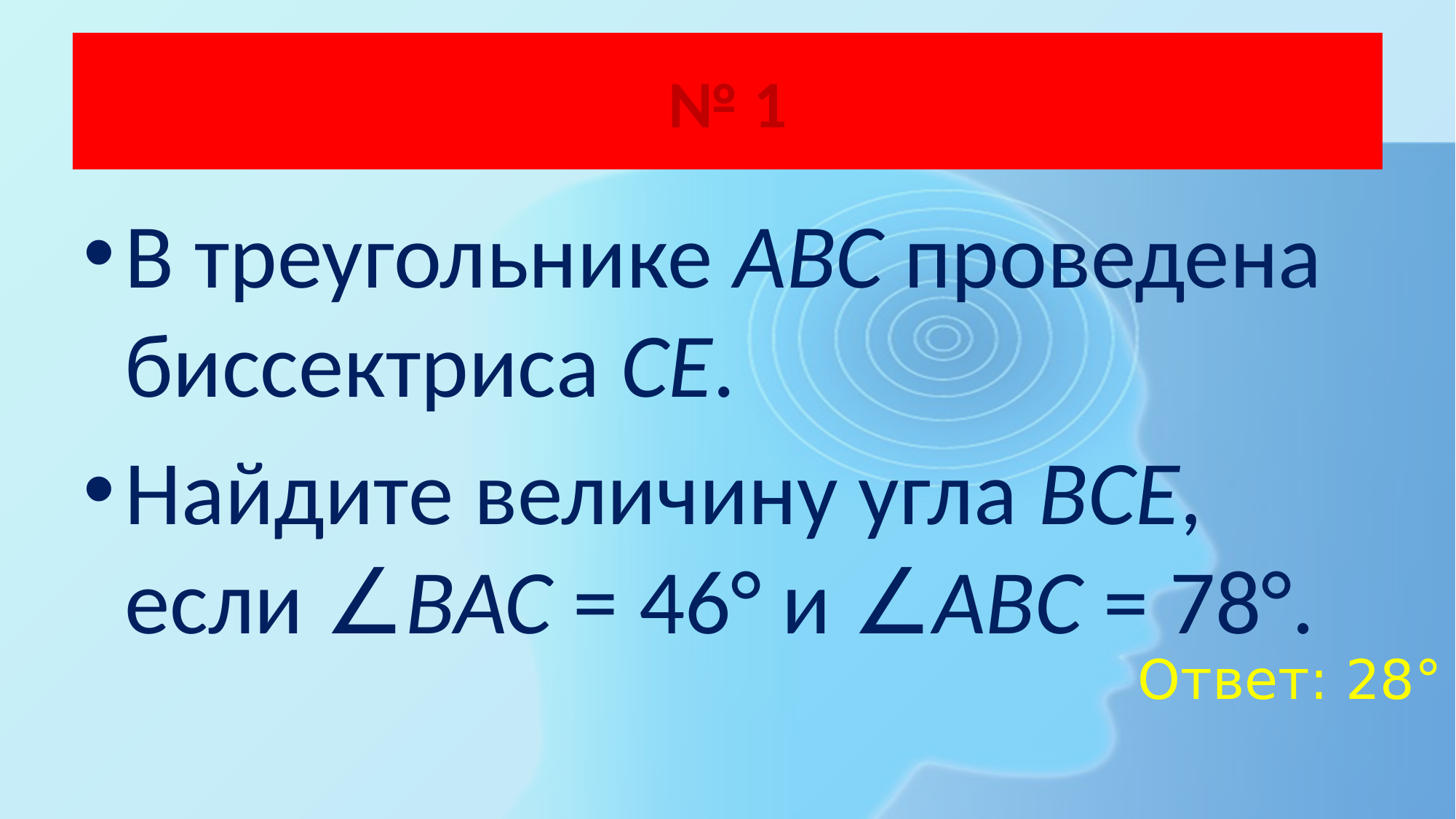

# № 1
В треугольнике ABC проведена биссектриса CE.
Найдите величину угла BCE, если ∠BAC = 46° и ∠ABC = 78°.
Ответ: 28°